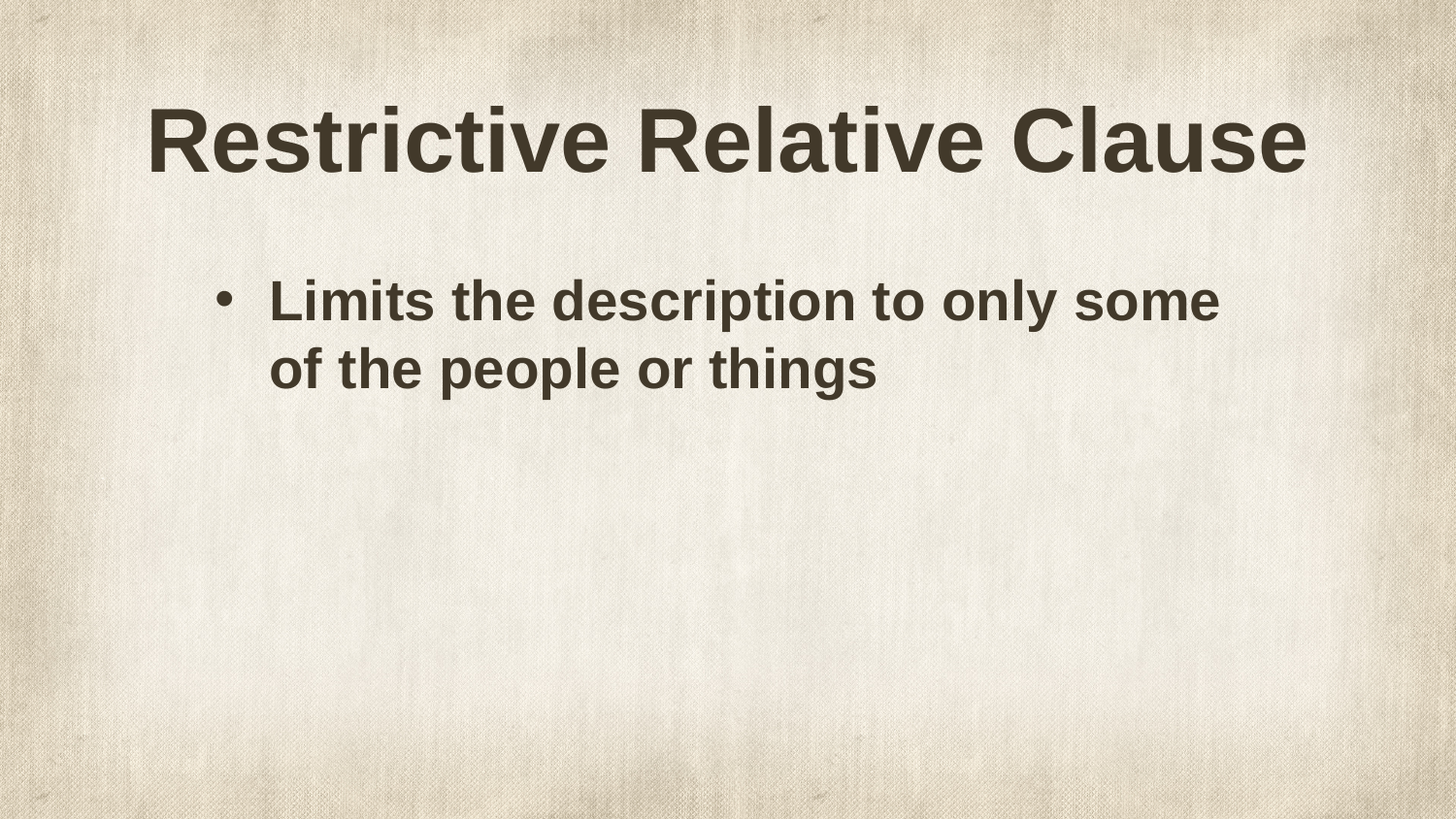

# Restrictive Relative Clause
Limits the description to only some of the people or things